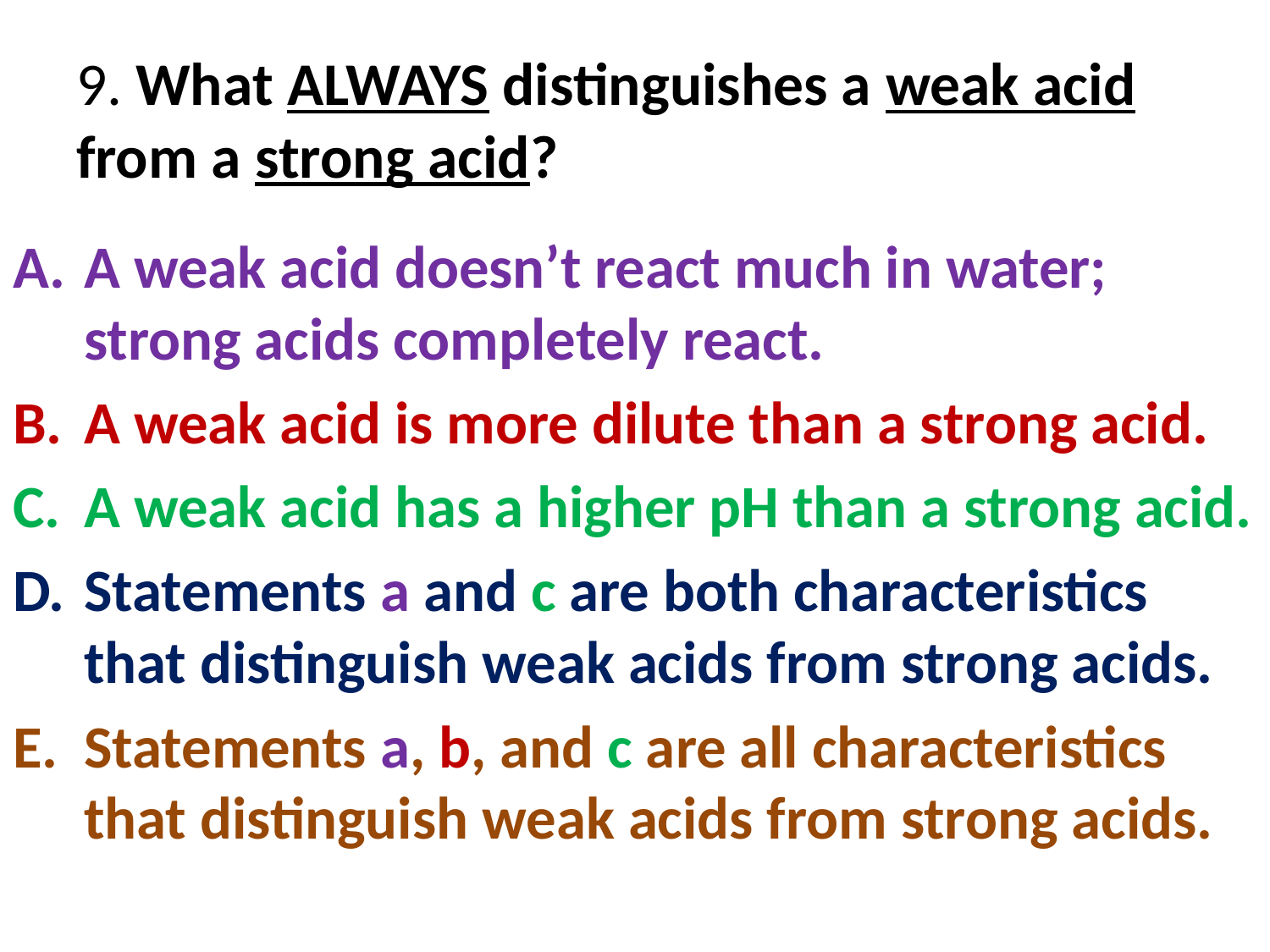

# 9. What ALWAYS distinguishes a weak acid from a strong acid?
A weak acid doesn’t react much in water; strong acids completely react.
A weak acid is more dilute than a strong acid.
A weak acid has a higher pH than a strong acid.
Statements a and c are both characteristics that distinguish weak acids from strong acids.
Statements a, b, and c are all characteristics that distinguish weak acids from strong acids.